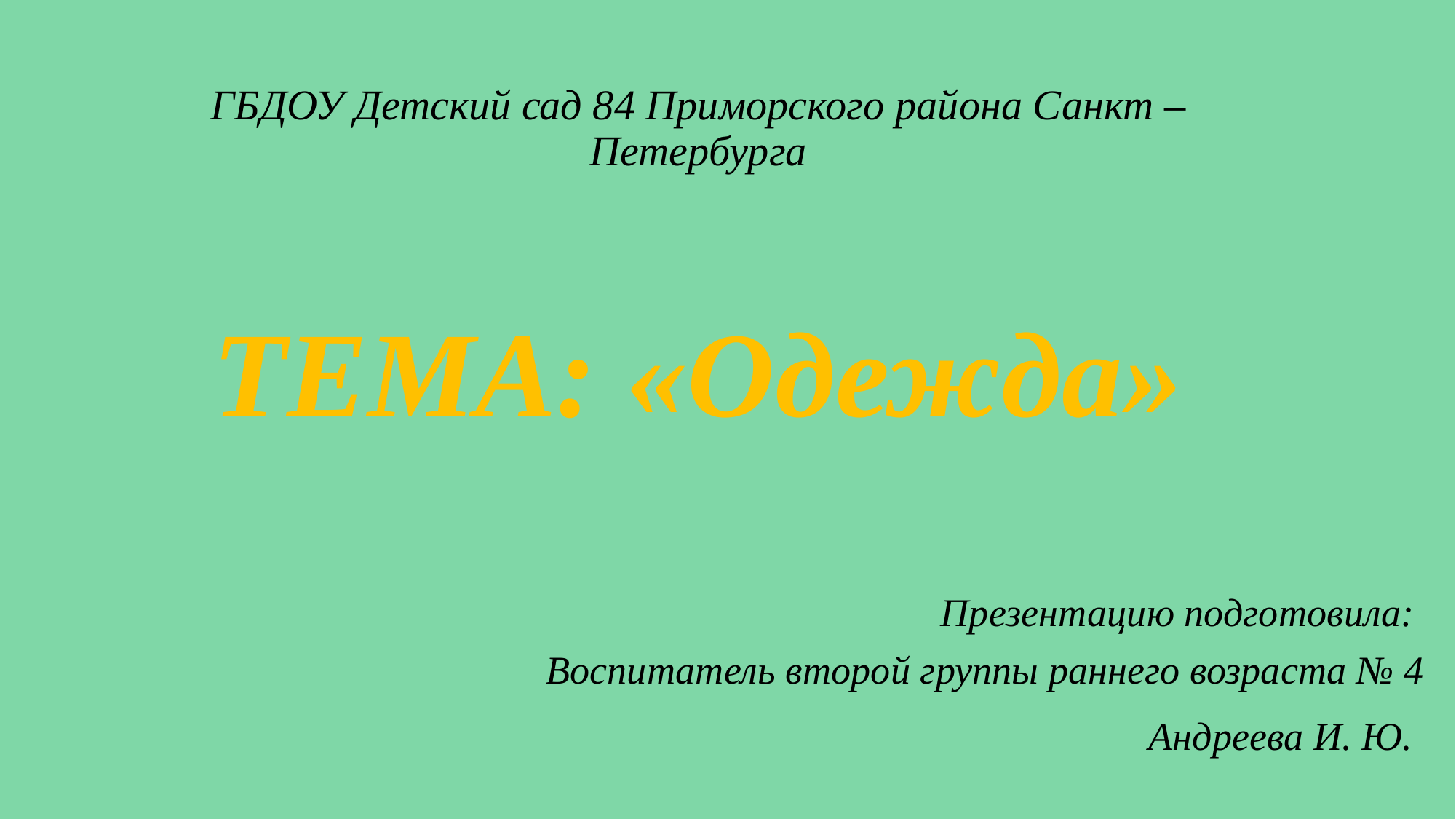

# ГБДОУ Детский сад 84 Приморского района Санкт – Петербурга ТЕМА: «Одежда»

Презентацию подготовила:
Воспитатель второй группы раннего возраста № 4
Андреева И. Ю.